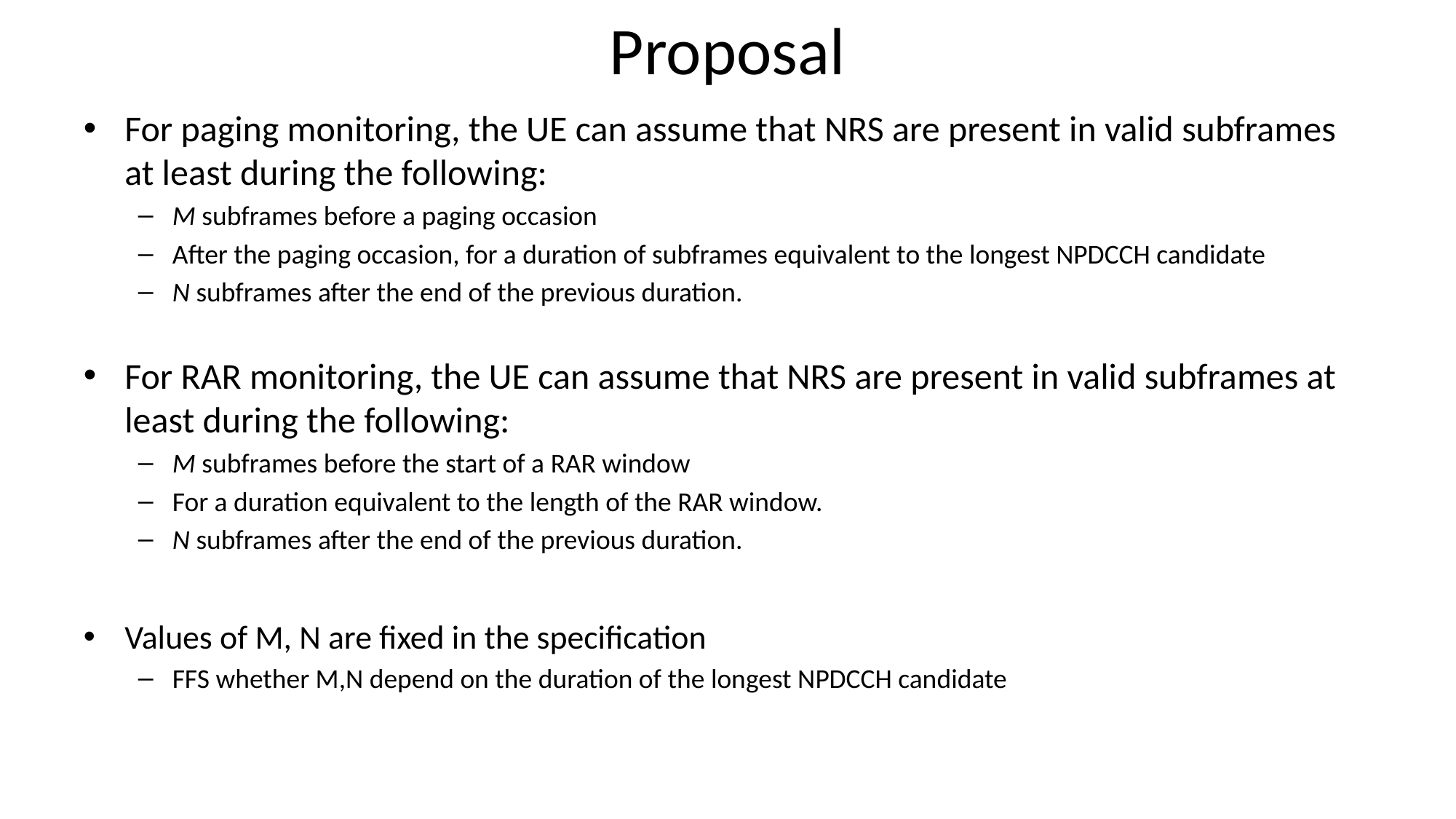

# Proposal
For paging monitoring, the UE can assume that NRS are present in valid subframes at least during the following:
M subframes before a paging occasion
After the paging occasion, for a duration of subframes equivalent to the longest NPDCCH candidate
N subframes after the end of the previous duration.

For RAR monitoring, the UE can assume that NRS are present in valid subframes at least during the following:
M subframes before the start of a RAR window
For a duration equivalent to the length of the RAR window.
N subframes after the end of the previous duration.

Values of M, N are fixed in the specification
FFS whether M,N depend on the duration of the longest NPDCCH candidate